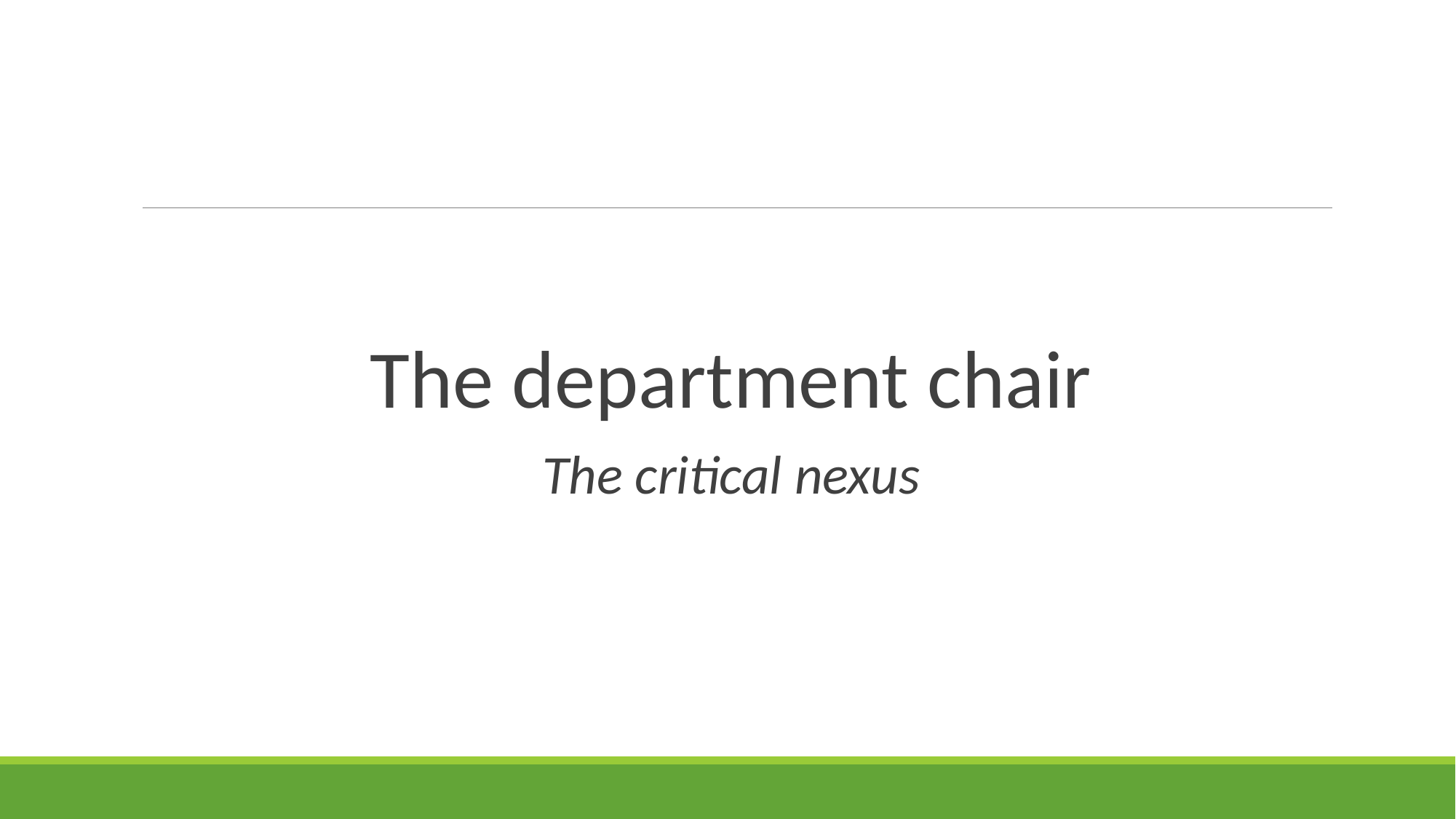

#

The department chair
The critical nexus